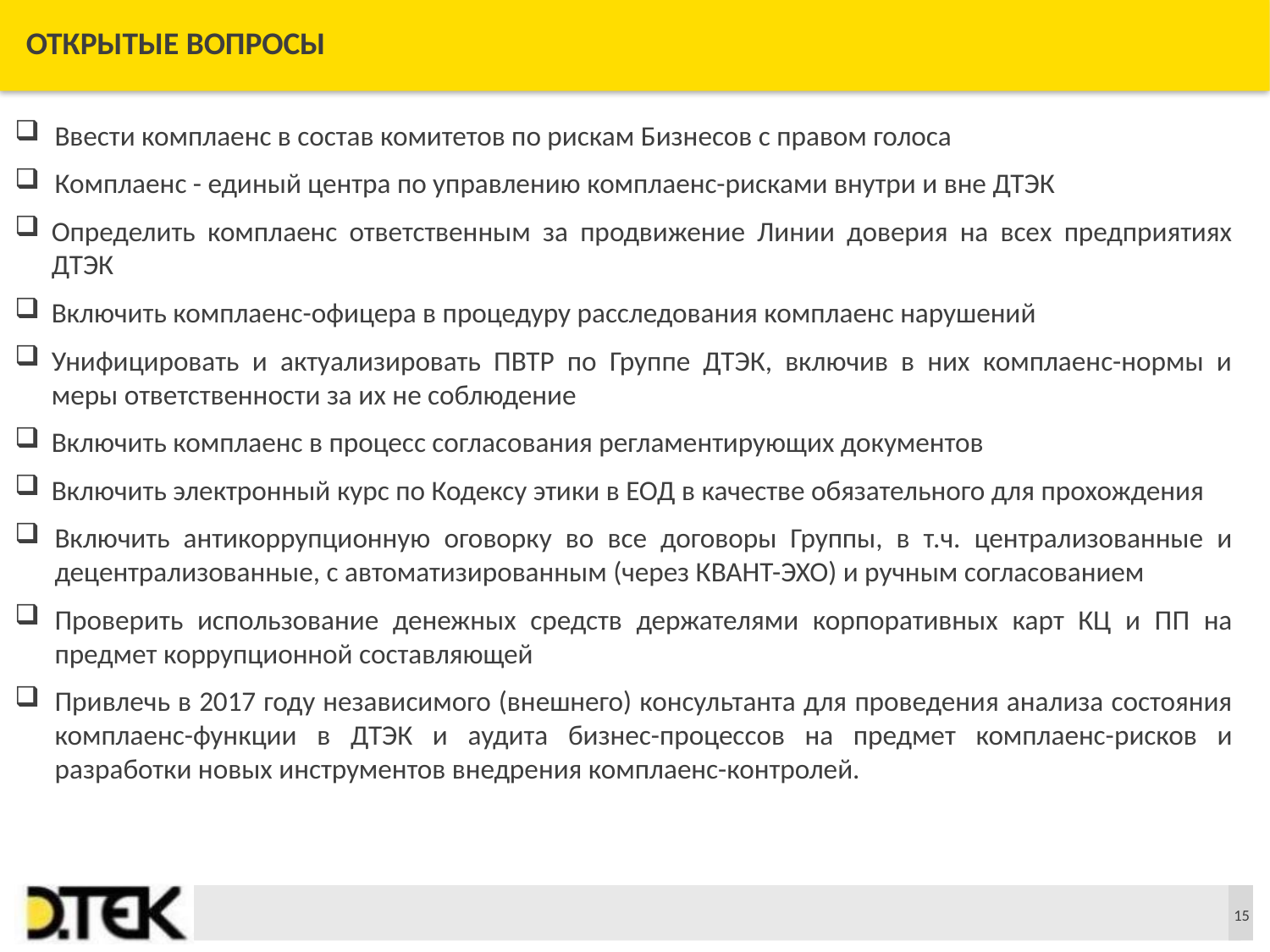

# Открытые вопросы
Ввести комплаенс в состав комитетов по рискам Бизнесов с правом голоса
Комплаенс - единый центра по управлению комплаенс-рисками внутри и вне ДТЭК
Определить комплаенс ответственным за продвижение Линии доверия на всех предприятиях ДТЭК
Включить комплаенс-офицера в процедуру расследования комплаенс нарушений
Унифицировать и актуализировать ПВТР по Группе ДТЭК, включив в них комплаенс-нормы и меры ответственности за их не соблюдение
Включить комплаенс в процесс согласования регламентирующих документов
Включить электронный курс по Кодексу этики в ЕОД в качестве обязательного для прохождения
Включить антикоррупционную оговорку во все договоры Группы, в т.ч. централизованные и децентрализованные, с автоматизированным (через КВАНТ-ЭХО) и ручным согласованием
Проверить использование денежных средств держателями корпоративных карт КЦ и ПП на предмет коррупционной составляющей
Привлечь в 2017 году независимого (внешнего) консультанта для проведения анализа состояния комплаенс-функции в ДТЭК и аудита бизнес-процессов на предмет комплаенс-рисков и разработки новых инструментов внедрения комплаенс-контролей.

15